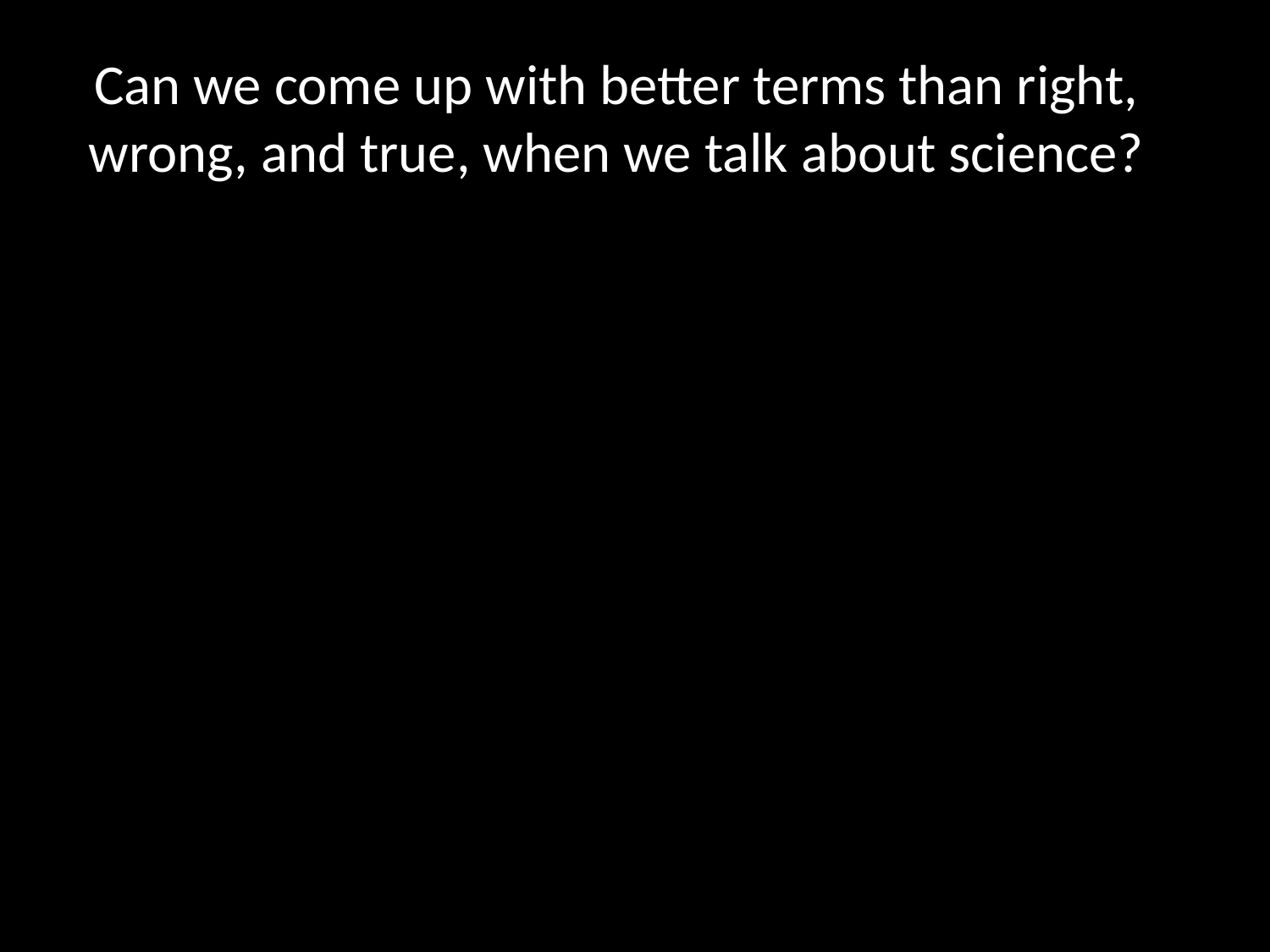

# Can we come up with better terms than right, wrong, and true, when we talk about science?